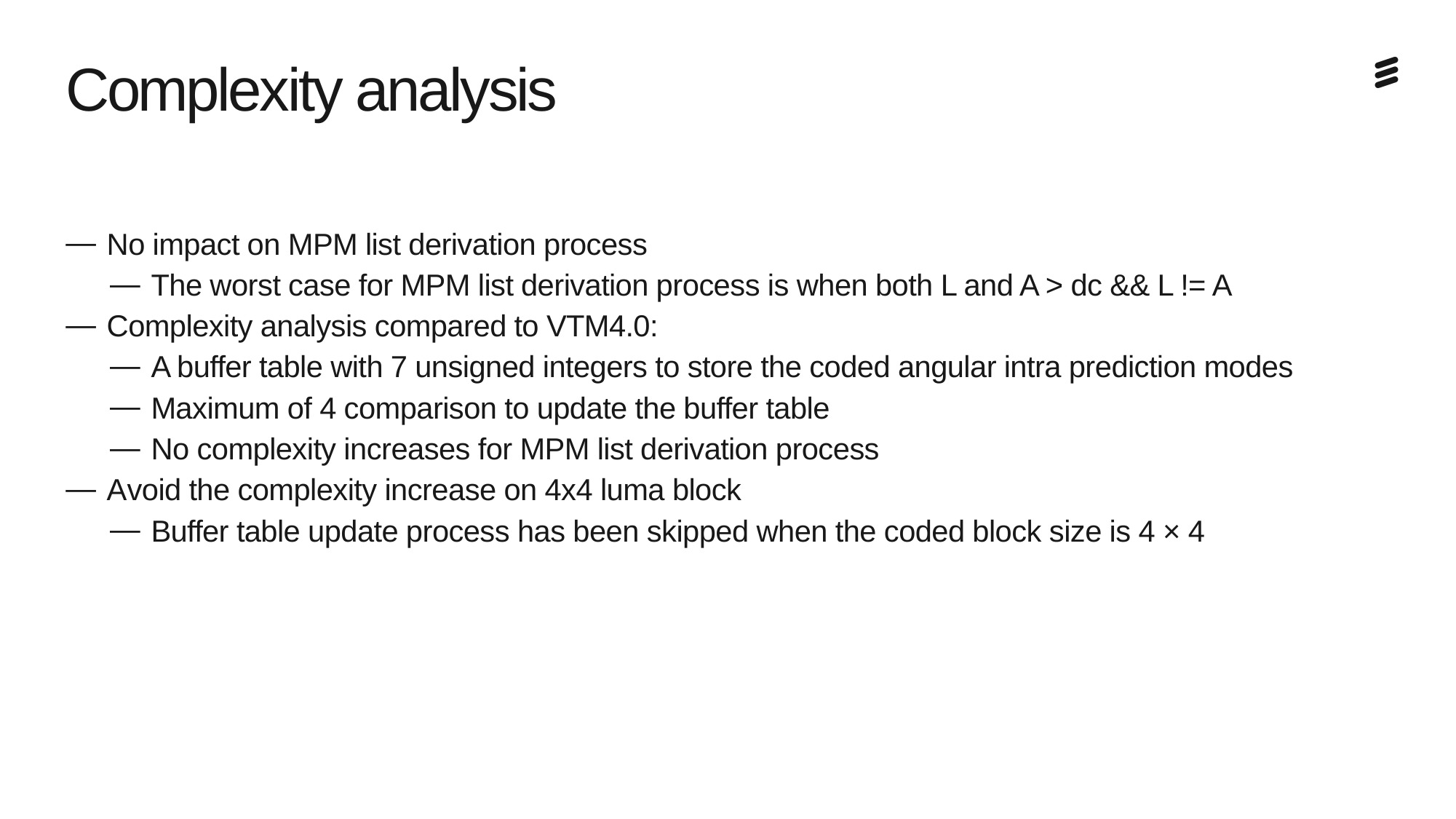

# Complexity analysis
No impact on MPM list derivation process
The worst case for MPM list derivation process is when both L and A > dc && L != A
Complexity analysis compared to VTM4.0:
A buffer table with 7 unsigned integers to store the coded angular intra prediction modes
Maximum of 4 comparison to update the buffer table
No complexity increases for MPM list derivation process
Avoid the complexity increase on 4x4 luma block
Buffer table update process has been skipped when the coded block size is 4 × 4